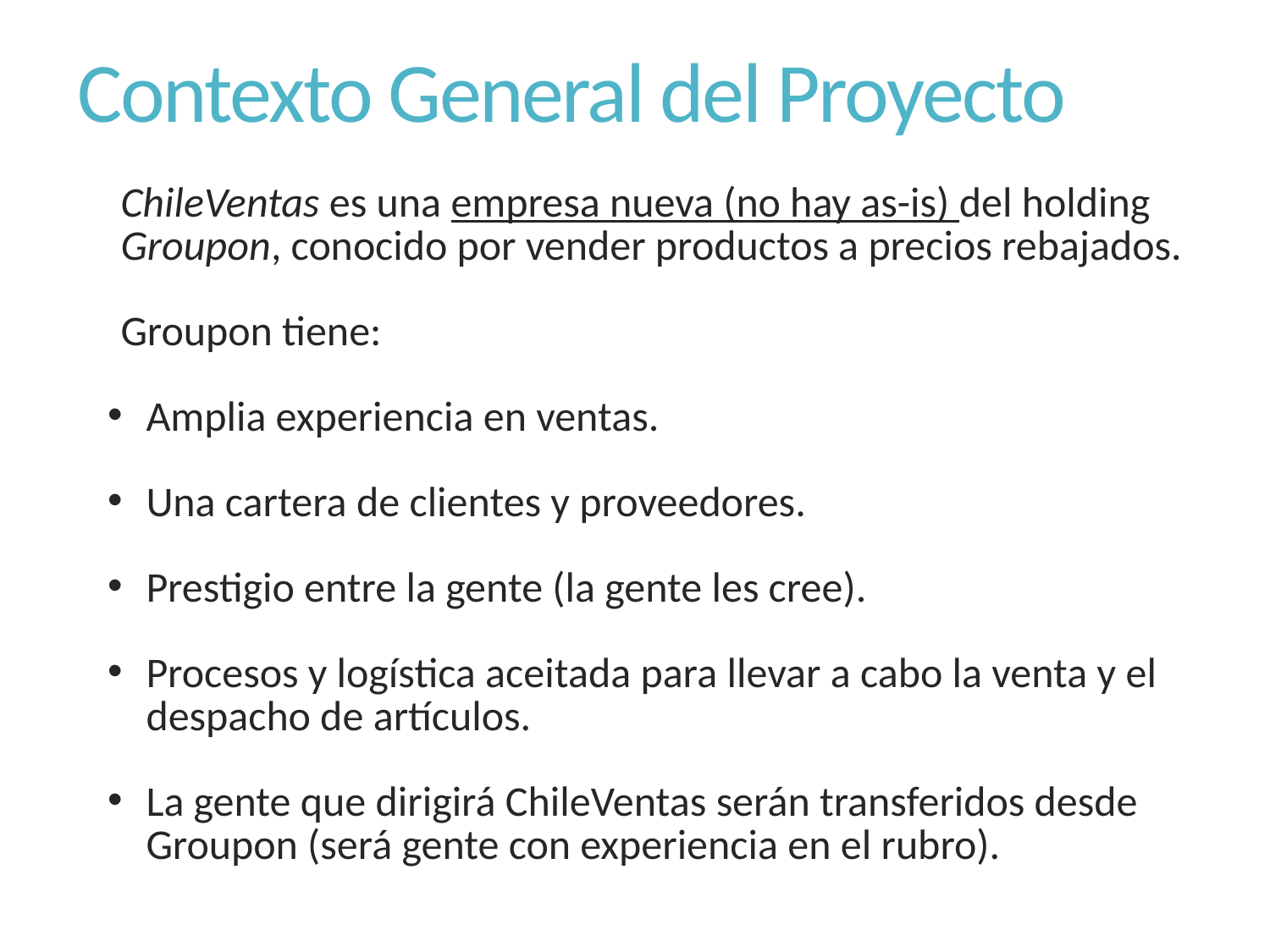

# Contexto General del Proyecto
ChileVentas es una empresa nueva (no hay as-is) del holding Groupon, conocido por vender productos a precios rebajados.
Groupon tiene:
Amplia experiencia en ventas.
Una cartera de clientes y proveedores.
Prestigio entre la gente (la gente les cree).
Procesos y logística aceitada para llevar a cabo la venta y el despacho de artículos.
La gente que dirigirá ChileVentas serán transferidos desde Groupon (será gente con experiencia en el rubro).